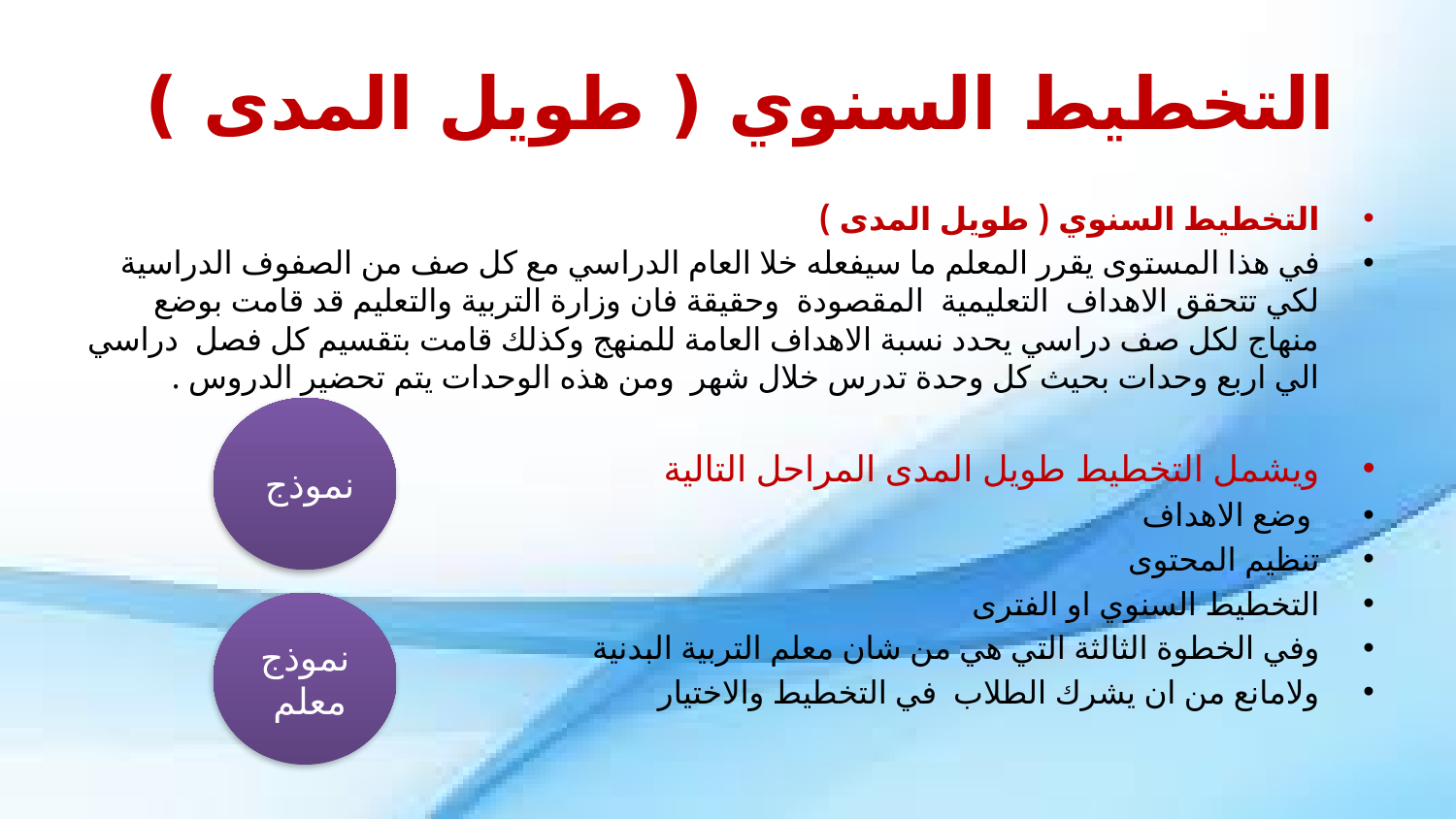

# التخطيط السنوي ( طويل المدى )
التخطيط السنوي ( طويل المدى )
في هذا المستوى يقرر المعلم ما سيفعله خلا العام الدراسي مع كل صف من الصفوف الدراسية لكي تتحقق الاهداف  التعليمية  المقصودة  وحقيقة فان وزارة التربية والتعليم قد قامت بوضع منهاج لكل صف دراسي يحدد نسبة الاهداف العامة للمنهج وكذلك قامت بتقسيم كل فصل  دراسي الي اربع وحدات بحيث كل وحدة تدرس خلال شهر  ومن هذه الوحدات يتم تحضير الدروس .

ويشمل التخطيط طويل المدى المراحل التالية
 وضع الاهداف
تنظيم المحتوى
التخطيط السنوي او الفترى
وفي الخطوة الثالثة التي هي من شان معلم التربية البدنية
ولامانع من ان يشرك الطلاب  في التخطيط والاختيار

نموذج
نموذج
معلم